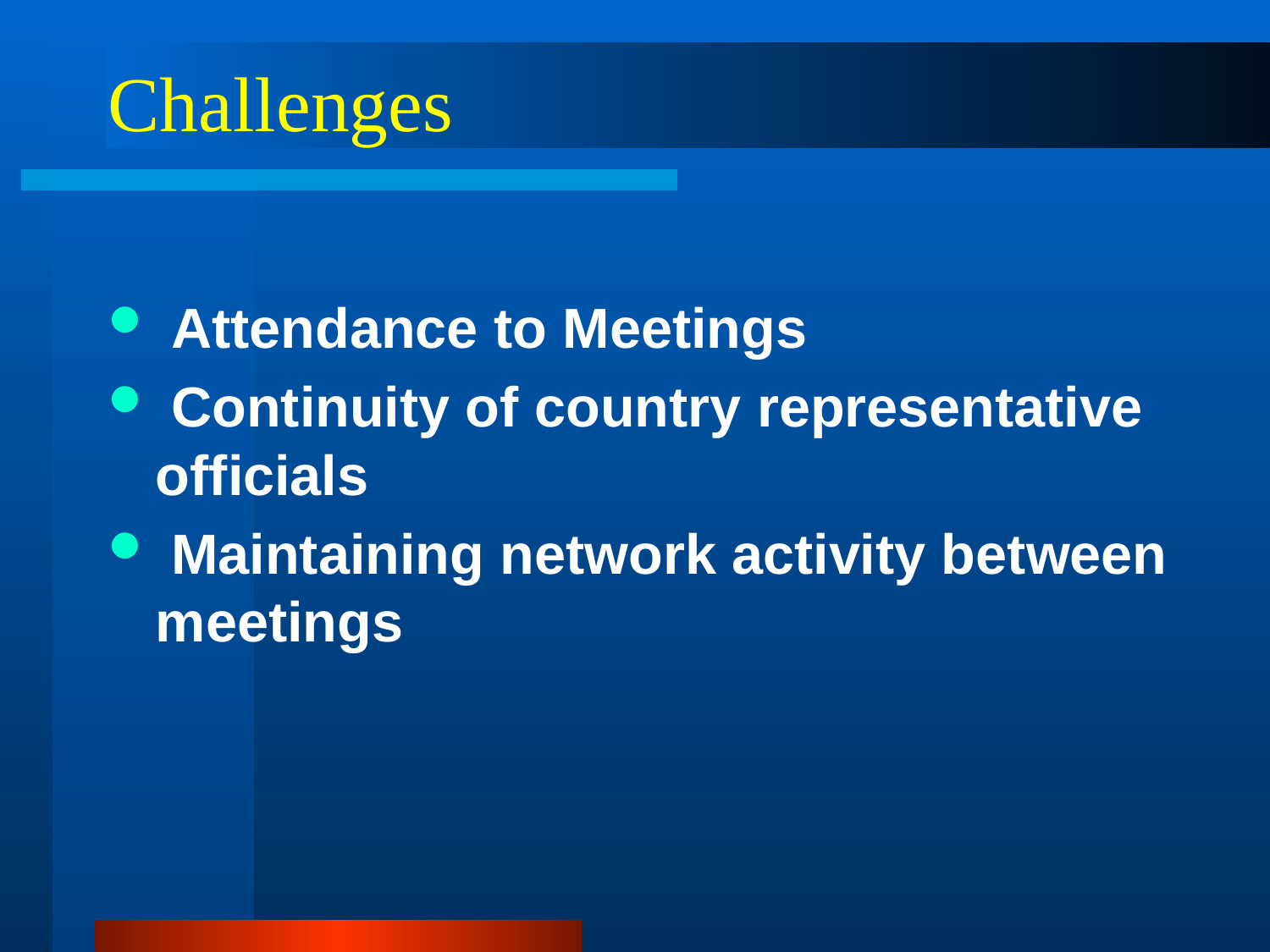

# Challenges
 Attendance to Meetings
 Continuity of country representative officials
 Maintaining network activity between meetings